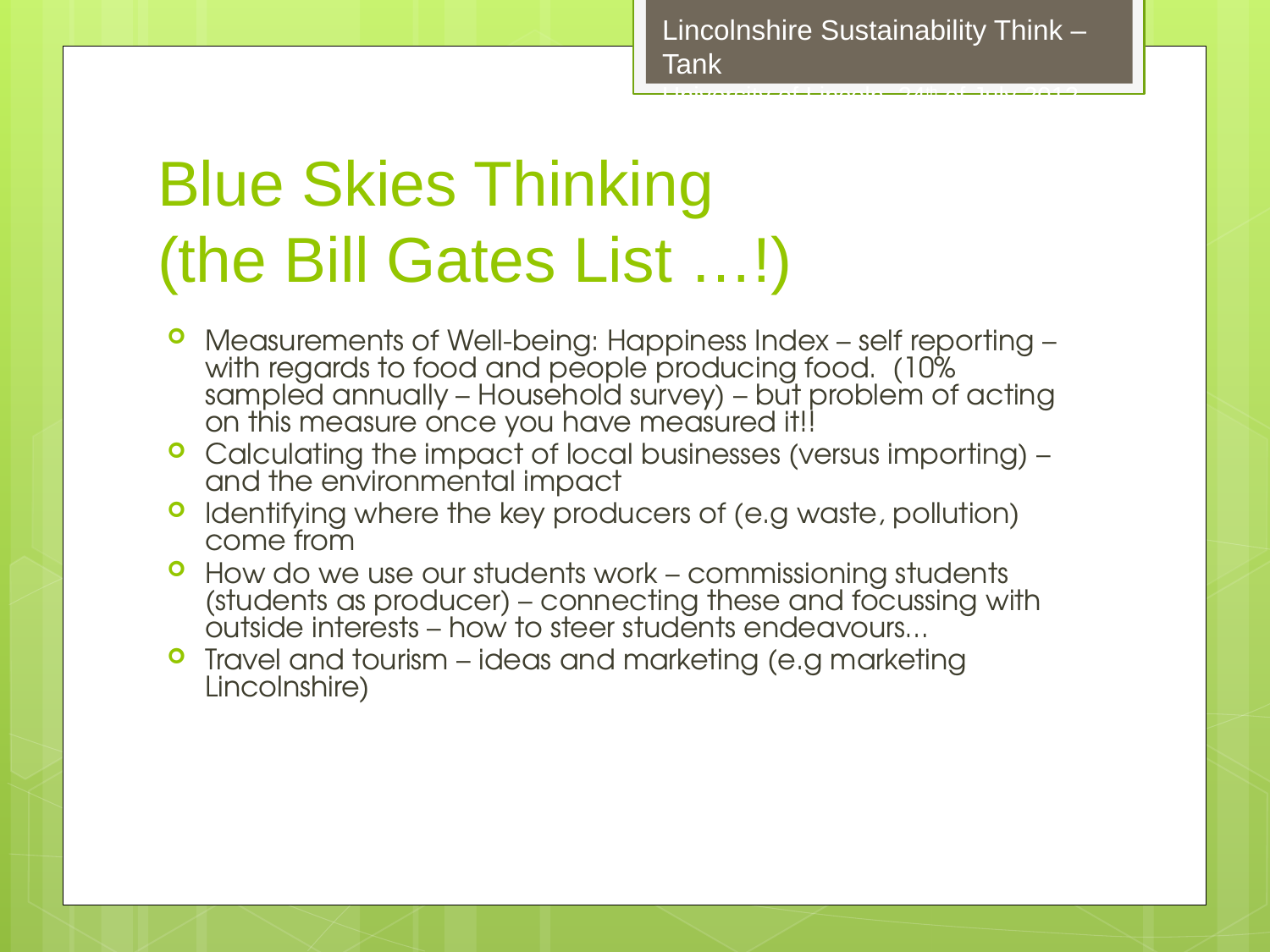

Blue Skies Thinking
(the Bill Gates List …!)
Measurements of Well-being: Happiness Index – self reporting – with regards to food and people producing food.  (10% sampled annually – Household survey) – but problem of acting on this measure once you have measured it!!
Calculating the impact of local businesses (versus importing) – and the environmental impact
Identifying where the key producers of (e.g waste, pollution) come from
How do we use our students work – commissioning students (students as producer) – connecting these and focussing with outside interests – how to steer students endeavours…
Travel and tourism – ideas and marketing (e.g marketing Lincolnshire)